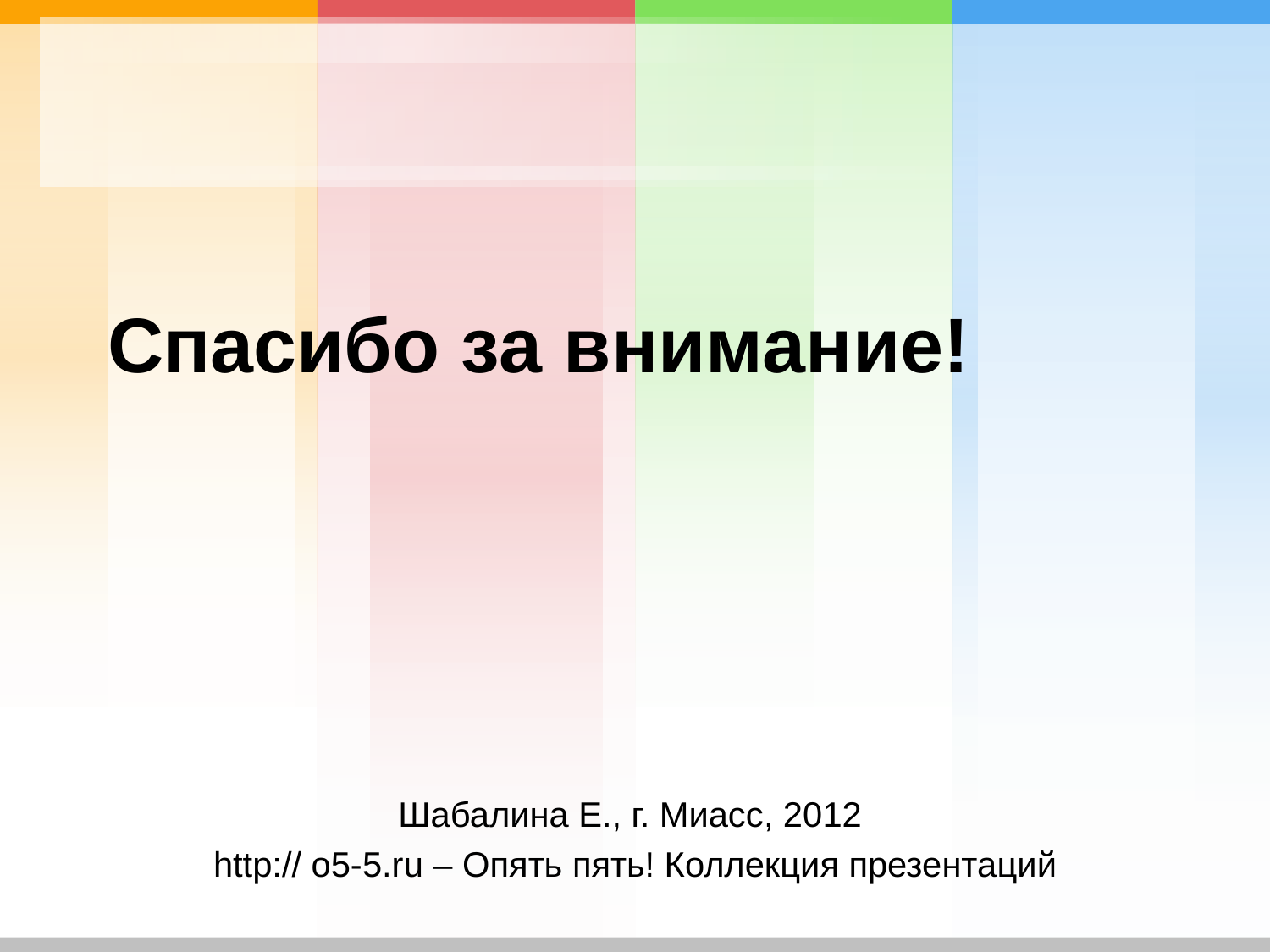

# Спасибо за внимание!
Шабалина Е., г. Миасс, 2012
http:// o5-5.ru – Опять пять! Коллекция презентаций